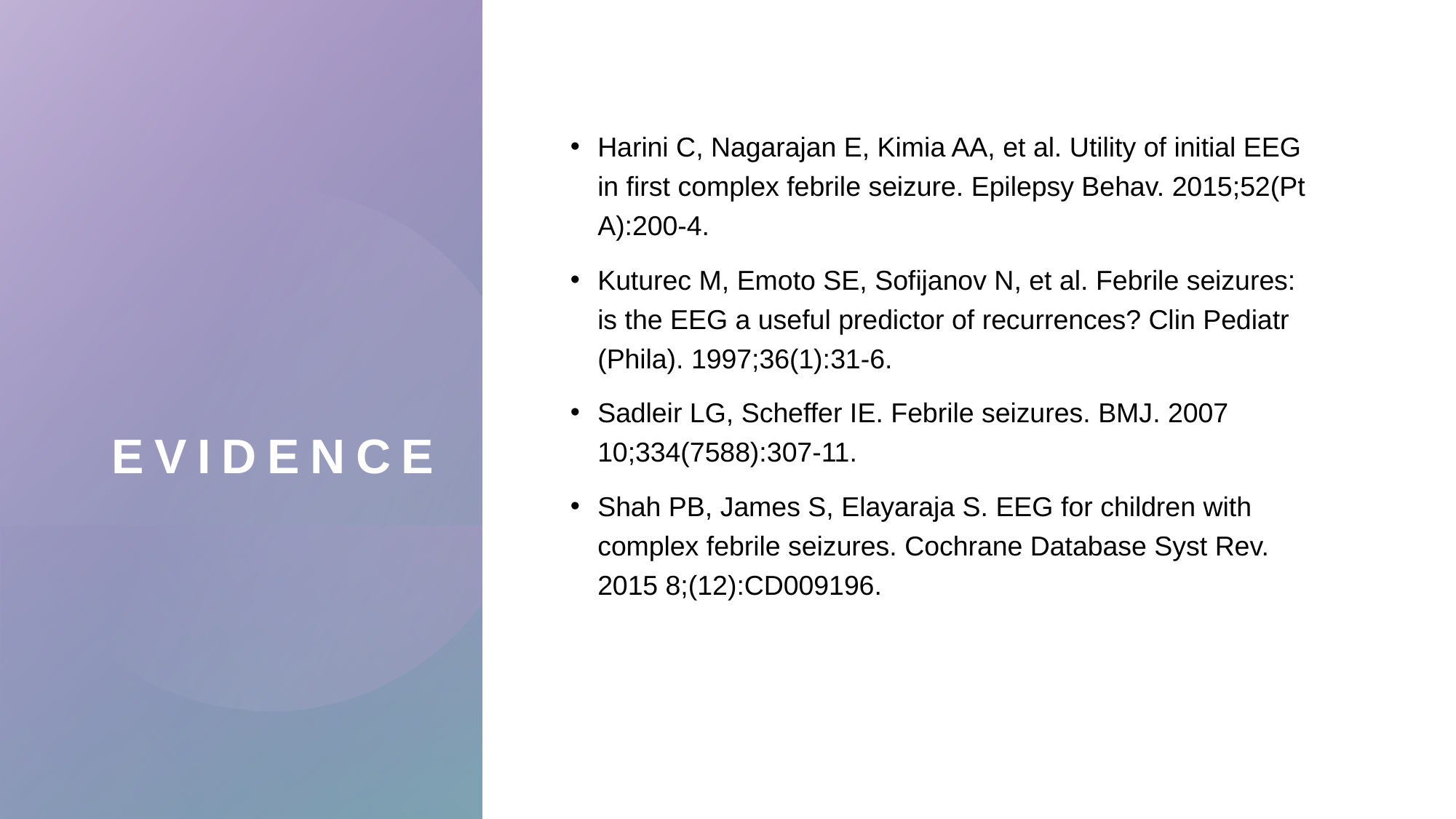

# evidence
Harini C, Nagarajan E, Kimia AA, et al. Utility of initial EEG in first complex febrile seizure. Epilepsy Behav. 2015;52(Pt A):200-4.
Kuturec M, Emoto SE, Sofijanov N, et al. Febrile seizures: is the EEG a useful predictor of recurrences? Clin Pediatr (Phila). 1997;36(1):31-6.
Sadleir LG, Scheffer IE. Febrile seizures. BMJ. 2007 10;334(7588):307-11.
Shah PB, James S, Elayaraja S. EEG for children with complex febrile seizures. Cochrane Database Syst Rev. 2015 8;(12):CD009196.